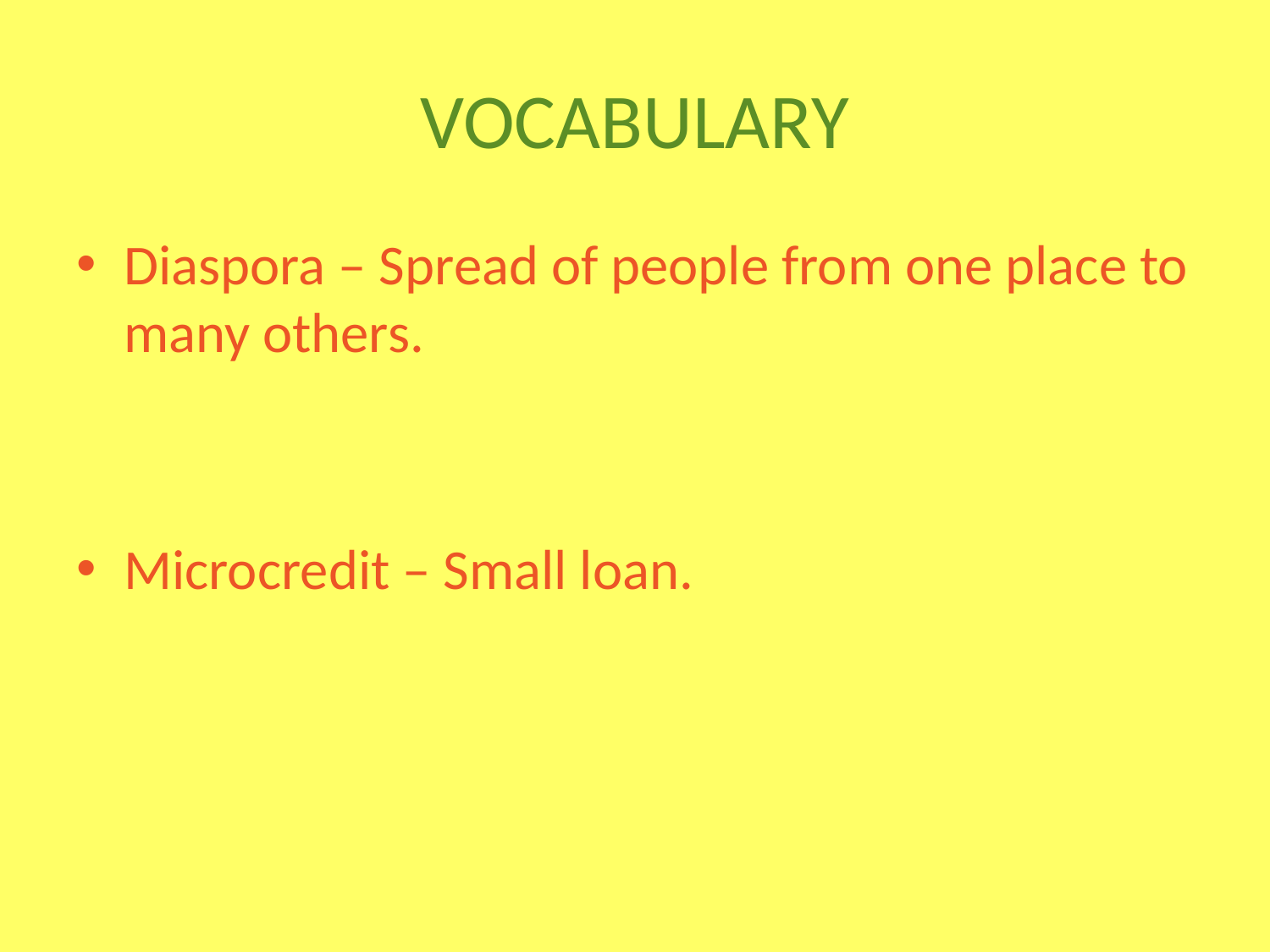

# VOCABULARY
Diaspora – Spread of people from one place to many others.

Microcredit – Small loan.